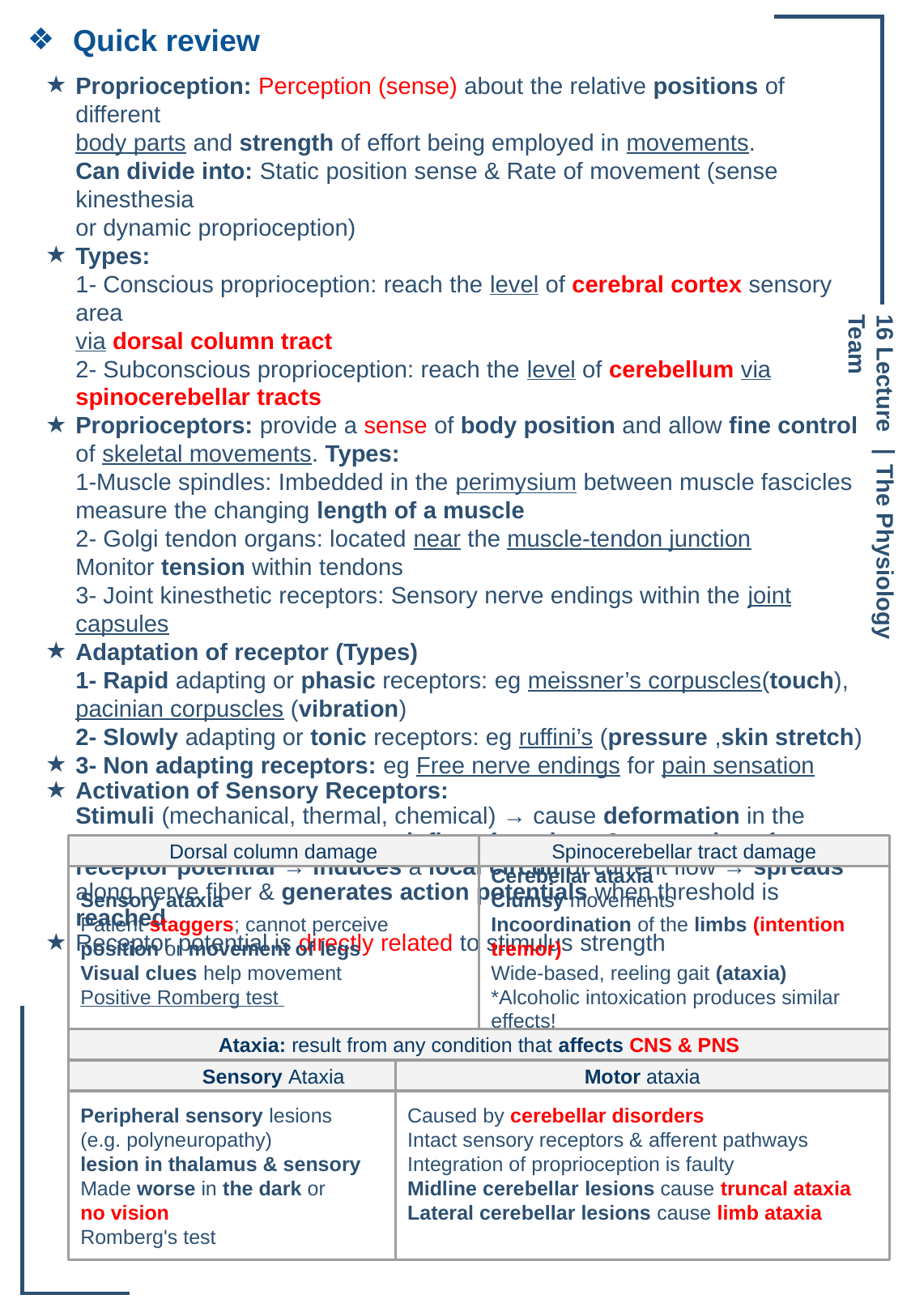

Quick review
Proprioception: Perception (sense) about the relative positions of different
body parts and strength of effort being employed in movements.
Can divide into: Static position sense & Rate of movement (sense kinesthesia
or dynamic proprioception)
Types:
1- Conscious proprioception: reach the level of cerebral cortex sensory area
via dorsal column tract
2- Subconscious proprioception: reach the level of cerebellum via spinocerebellar tracts
Proprioceptors: provide a sense of body position and allow fine control of skeletal movements. Types:
1-Muscle spindles: Imbedded in the perimysium between muscle fascicles
measure the changing length of a muscle
2- Golgi tendon organs: located near the muscle-tendon junction
Monitor tension within tendons
3- Joint kinesthetic receptors: Sensory nerve endings within the joint capsules
Adaptation of receptor (Types)
1- Rapid adapting or phasic receptors: eg meissner’s corpuscles(touch), pacinian corpuscles (vibration)
2- Slowly adapting or tonic receptors: eg ruffini’s (pressure ,skin stretch)
3- Non adapting receptors: eg Free nerve endings for pain sensation
Activation of Sensory Receptors:
Stimuli (mechanical, thermal, chemical) → cause deformation in the sensory receptors →  causes influx of +ve ions & generation of receptor potential → induces a local circuit of current flow → spreads along nerve fiber & generates action potentials when threshold is reached
Receptor potential is directly related to stimulus strength

16 Lecture  ∣ The Physiology Team
Dorsal column damage
Spinocerebellar tract damage
Sensory ataxia
Patient staggers; cannot perceive position or movement of legs
Visual clues help movement
Positive Romberg test
Cerebellar ataxia
Clumsy movements
Incoordination of the limbs (intention tremor)
Wide-based, reeling gait (ataxia)
*Alcoholic intoxication produces similar effects!
Peripheral sensory lesions
(e.g. polyneuropathy)
lesion in thalamus & sensory
Made worse in the dark or
no vision
Romberg's test
Caused by cerebellar disorders
Intact sensory receptors & afferent pathways
Integration of proprioception is faulty
Midline cerebellar lesions cause truncal ataxia
Lateral cerebellar lesions cause limb ataxia
Ataxia: result from any condition that affects CNS & PNS
Sensory Ataxia
Motor ataxia